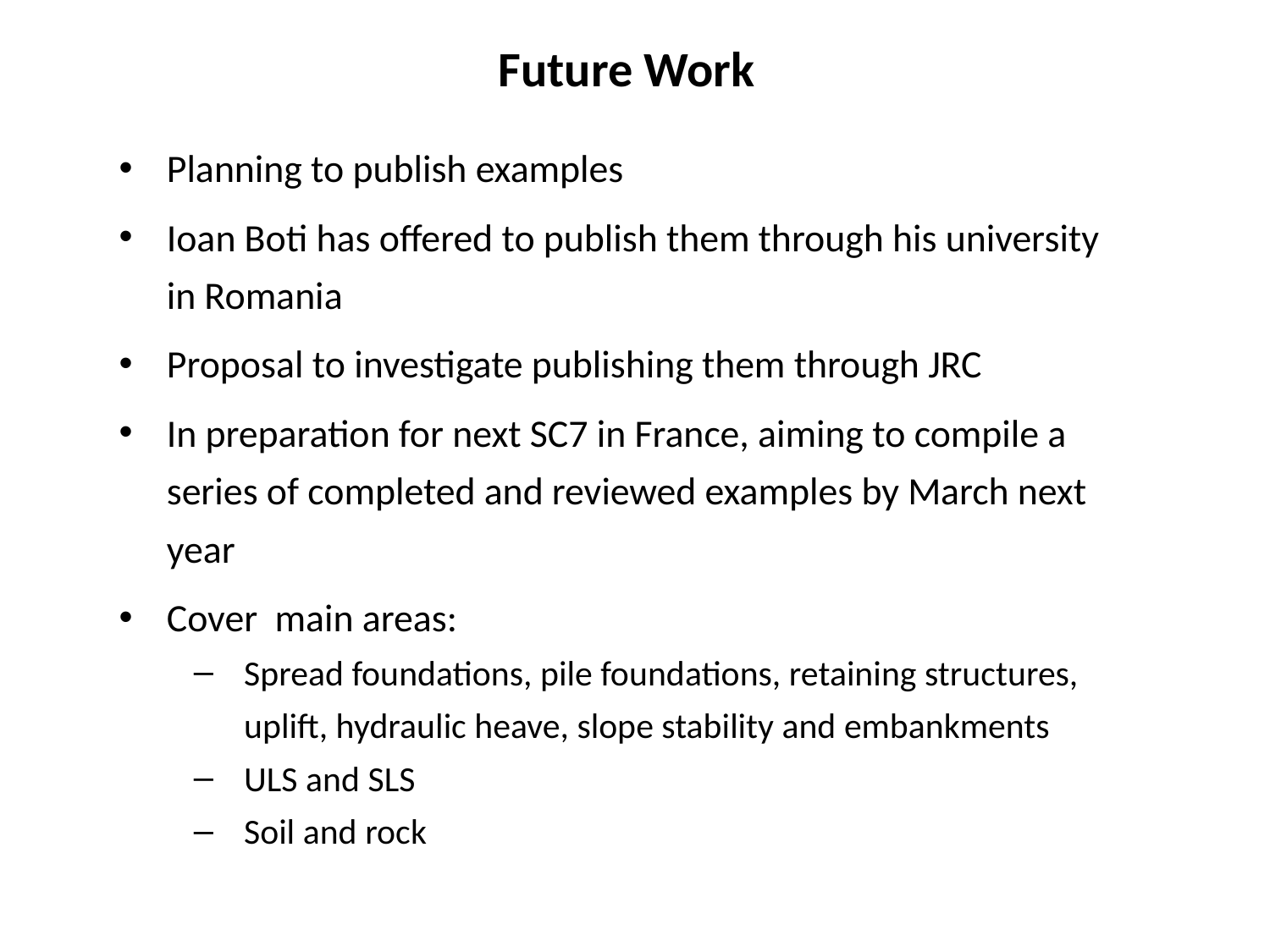

# Future Work
Planning to publish examples
Ioan Boti has offered to publish them through his university in Romania
Proposal to investigate publishing them through JRC
In preparation for next SC7 in France, aiming to compile a series of completed and reviewed examples by March next year
Cover  main areas:
Spread foundations, pile foundations, retaining structures, uplift, hydraulic heave, slope stability and embankments
ULS and SLS
Soil and rock